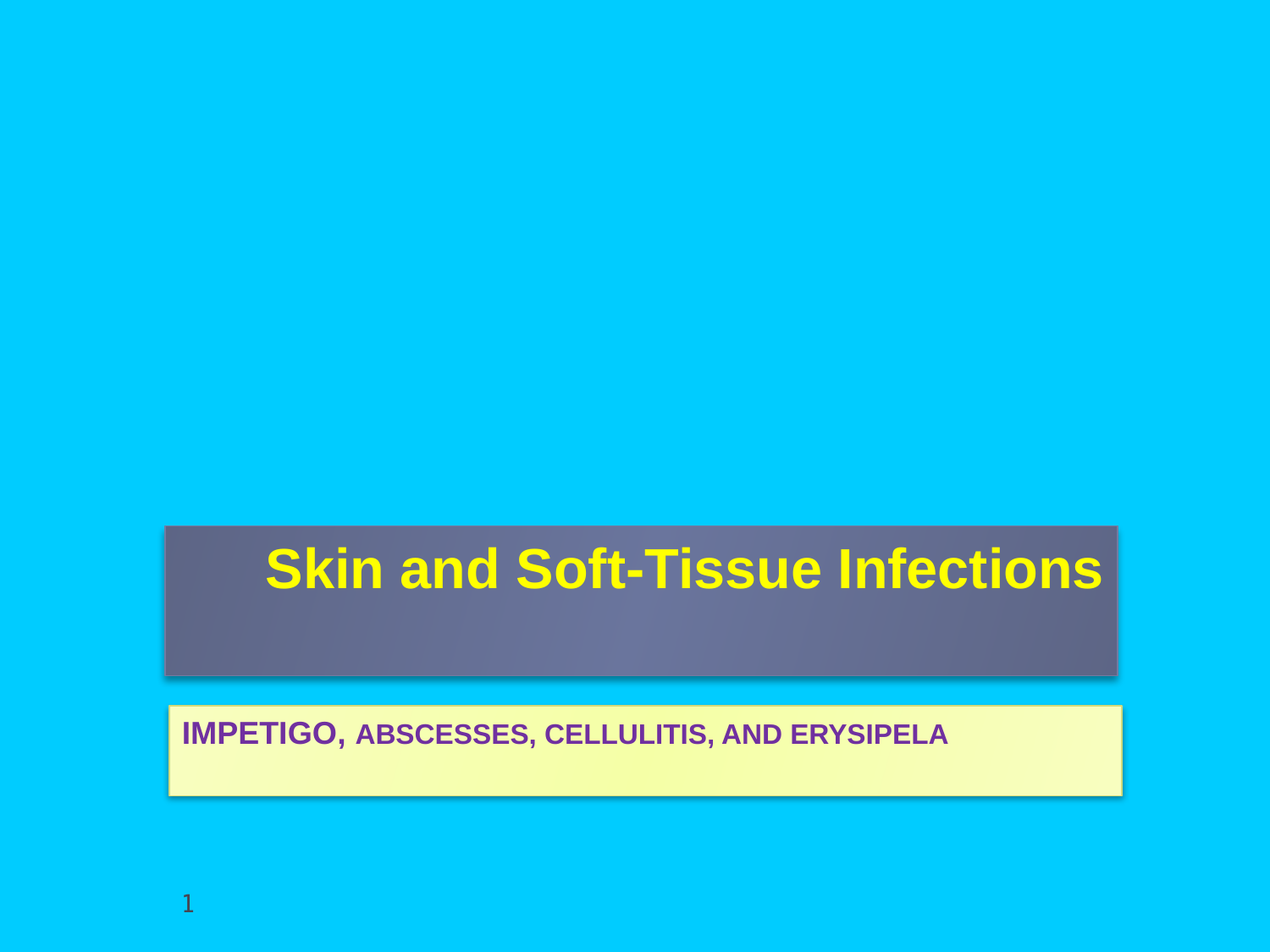

# Skin and Soft-Tissue Infections
IMPETIGO, ABSCESSES, CELLULITIS, AND ERYSIPELA

1